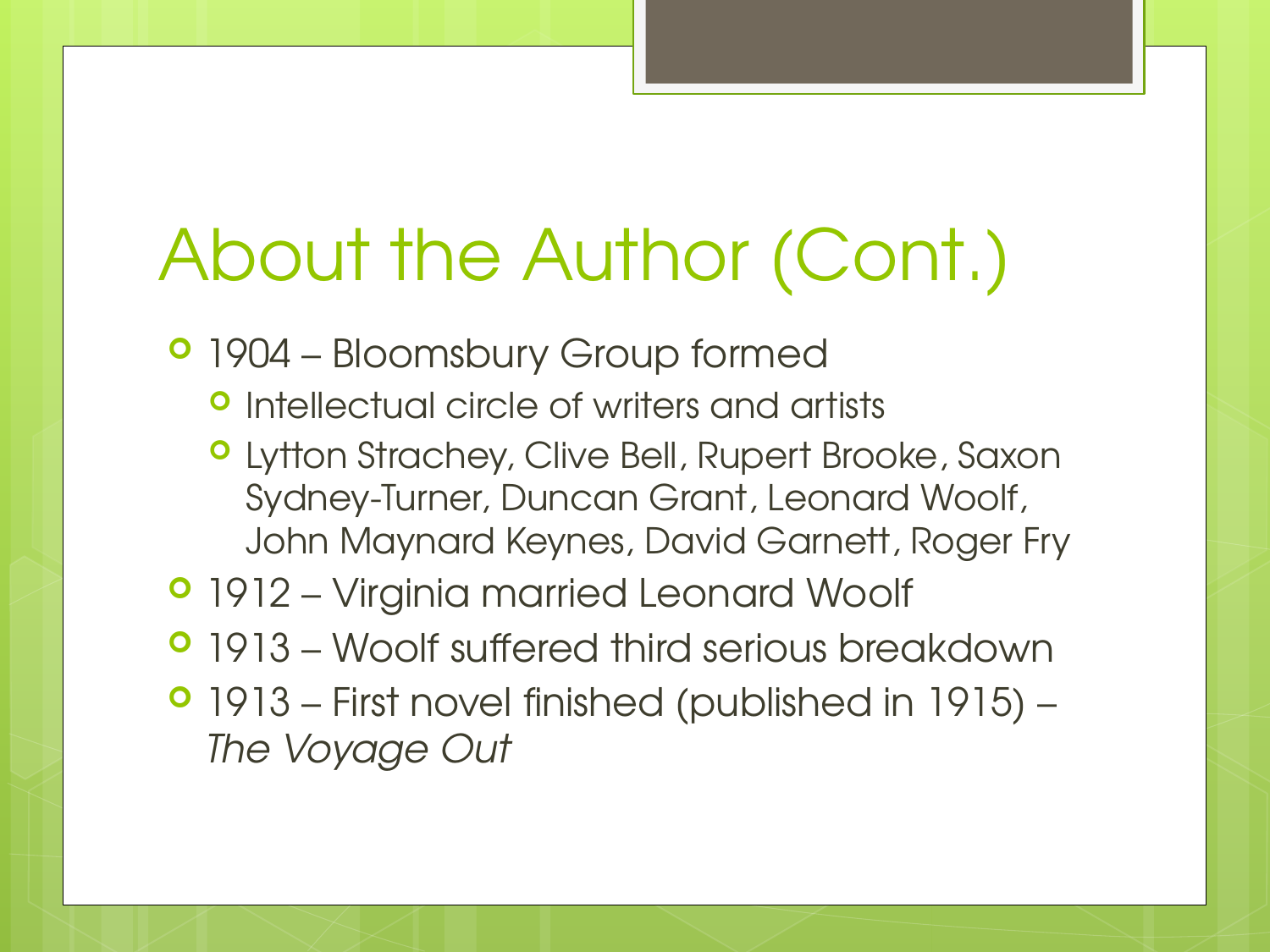

# About the Author (Cont.)
1904 – Bloomsbury Group formed
Intellectual circle of writers and artists
Lytton Strachey, Clive Bell, Rupert Brooke, Saxon Sydney-Turner, Duncan Grant, Leonard Woolf, John Maynard Keynes, David Garnett, Roger Fry
1912 – Virginia married Leonard Woolf
1913 – Woolf suffered third serious breakdown
1913 – First novel finished (published in 1915) – The Voyage Out